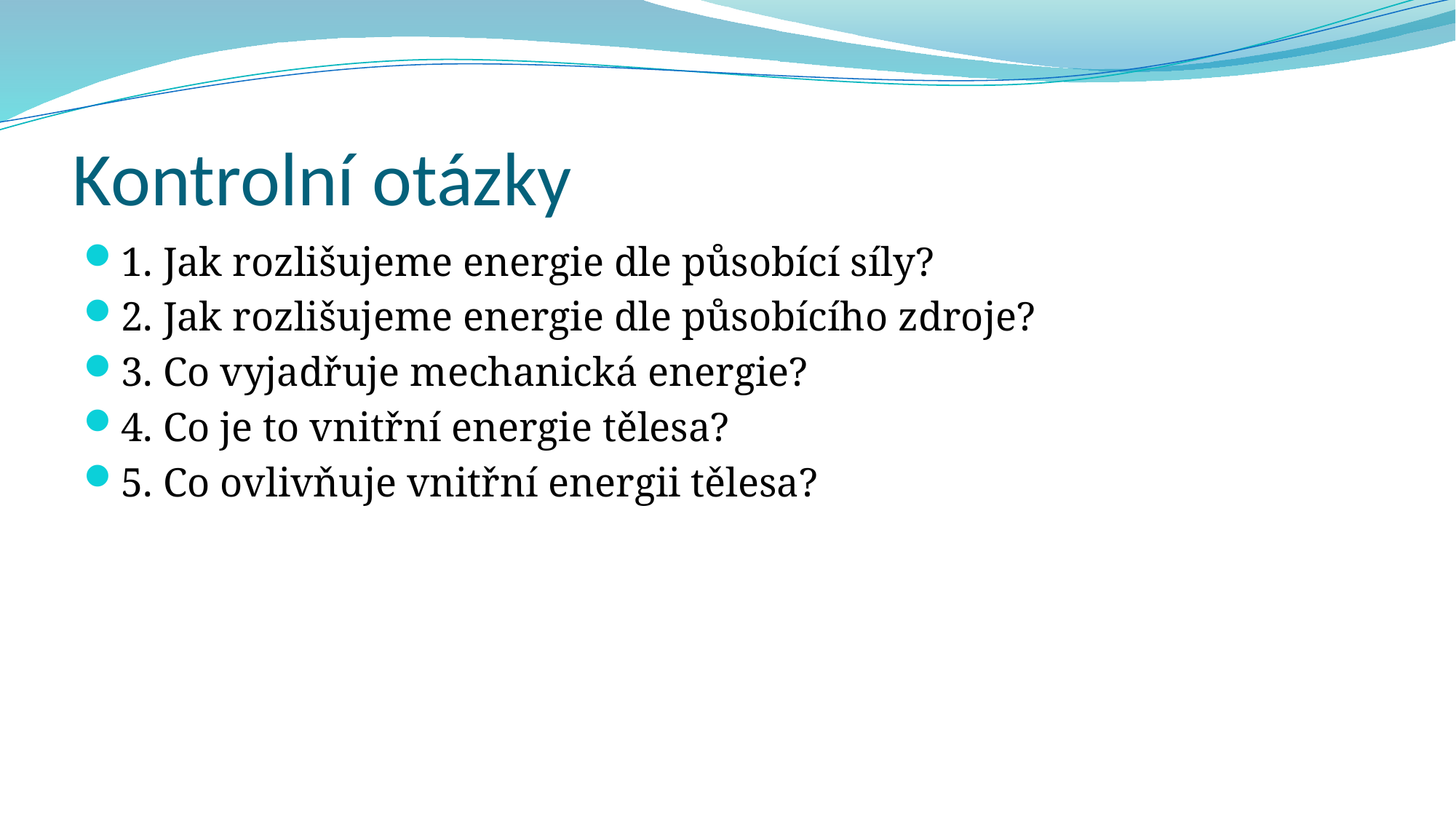

# Kontrolní otázky
1. Jak rozlišujeme energie dle působící síly?
2. Jak rozlišujeme energie dle působícího zdroje?
3. Co vyjadřuje mechanická energie?
4. Co je to vnitřní energie tělesa?
5. Co ovlivňuje vnitřní energii tělesa?